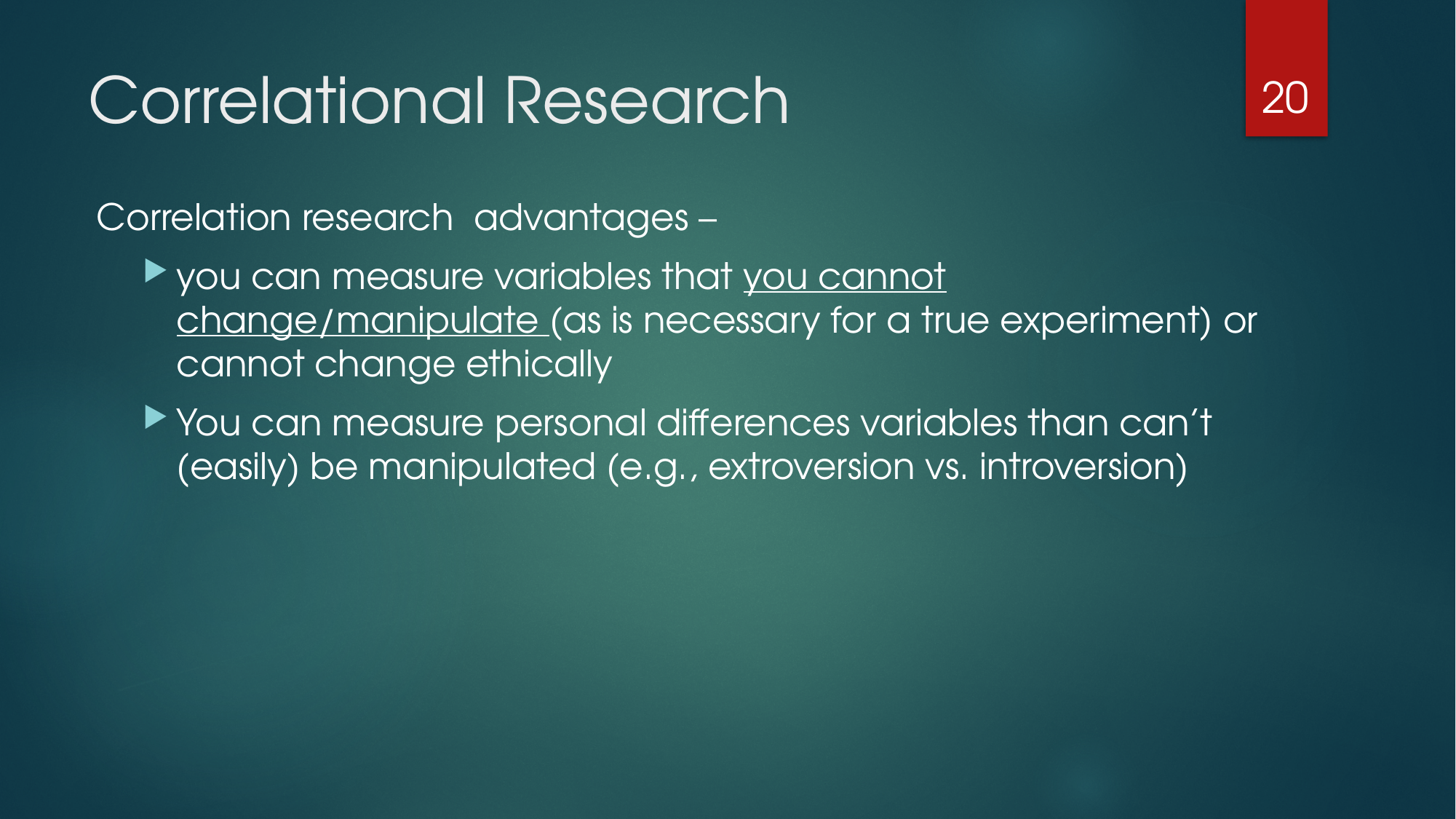

20
# Correlational Research
 Correlation research  advantages –
you can measure variables that you cannot change/manipulate (as is necessary for a true experiment) or cannot change ethically
You can measure personal differences variables than can’t (easily) be manipulated (e.g., extroversion vs. introversion)